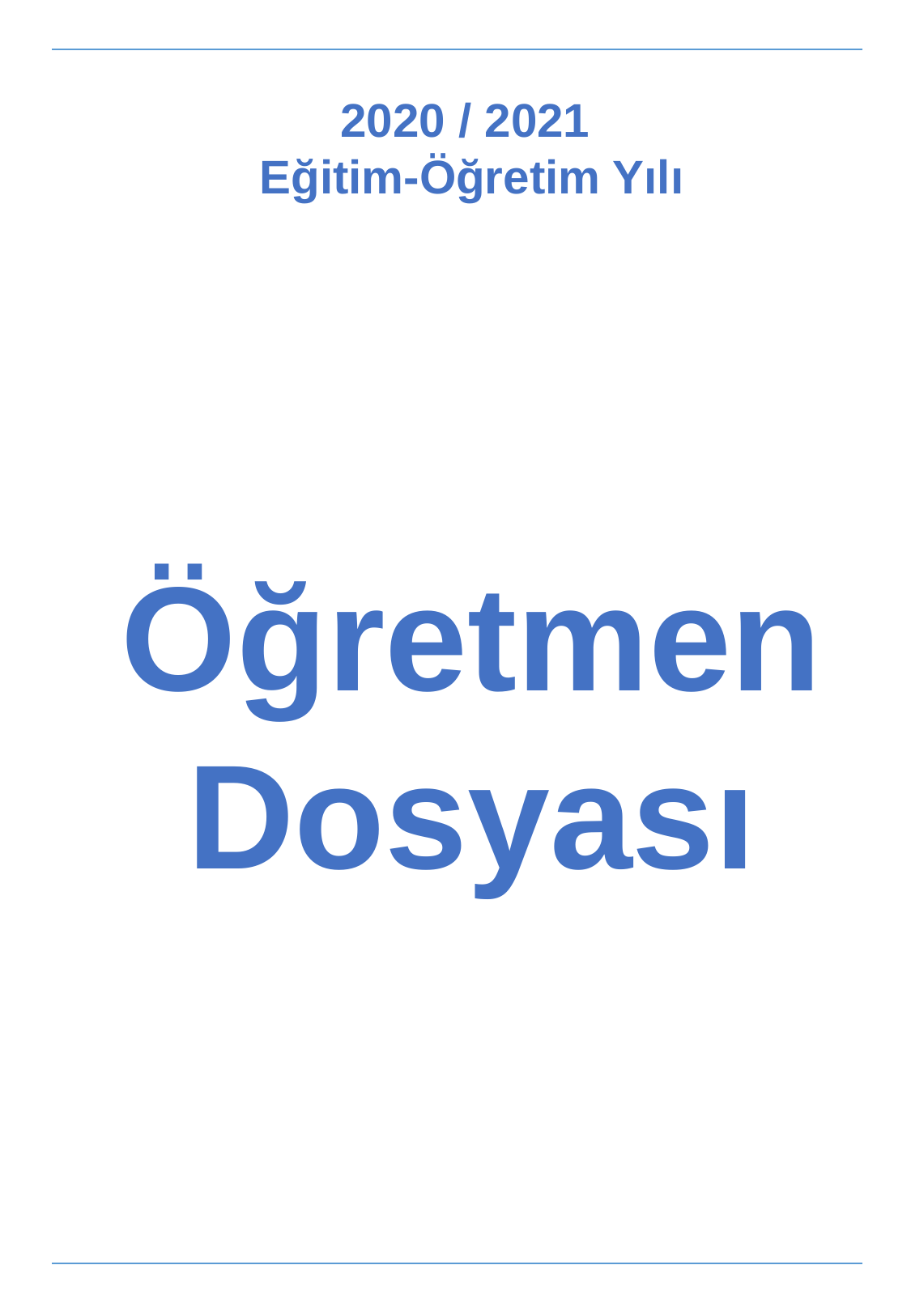

|  |
| --- |
2020 / 2021
Eğitim-Öğretim Yılı

Öğretmen
Dosyası